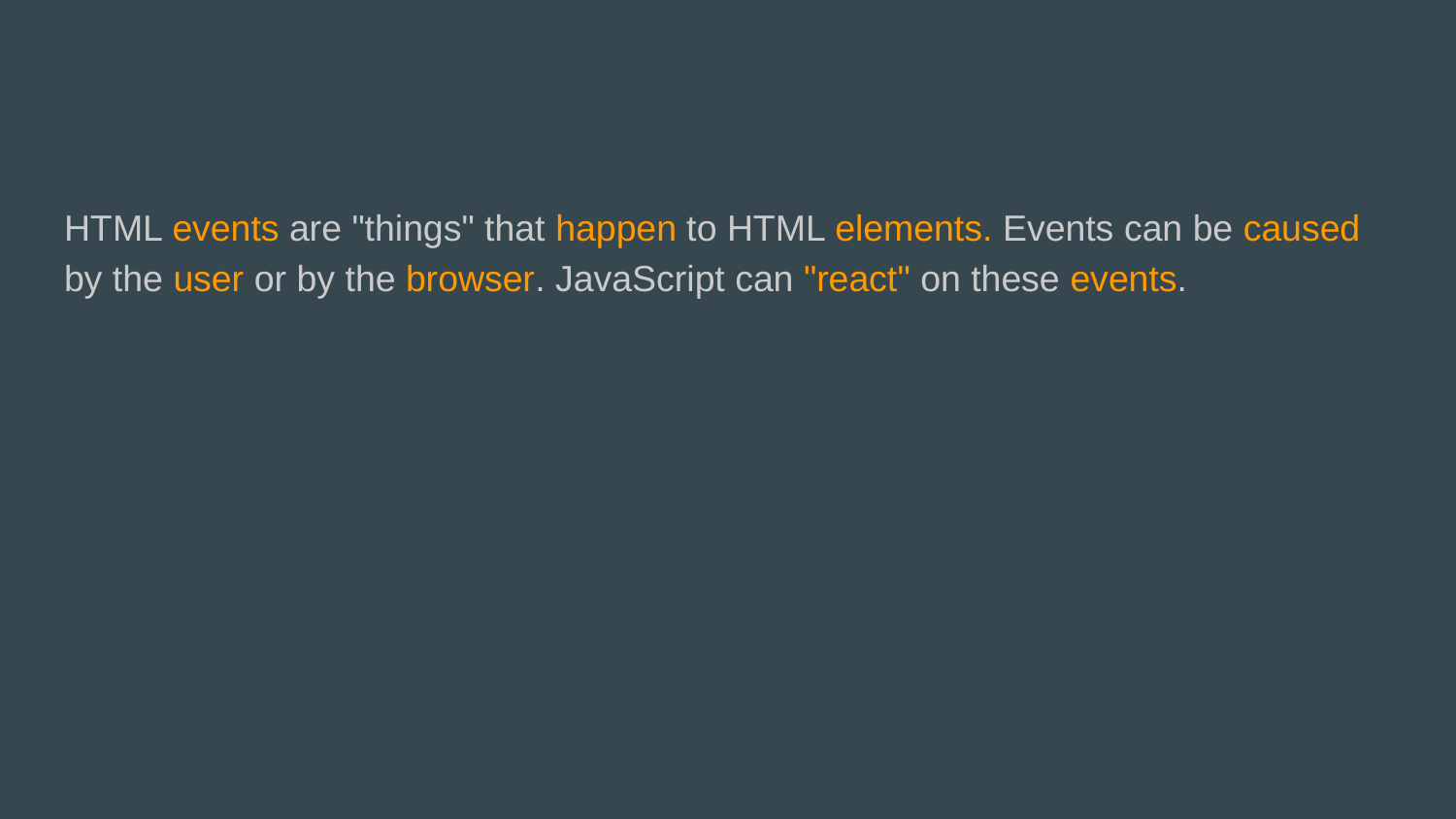

HTML events are "things" that happen to HTML elements. Events can be caused by the user or by the browser. JavaScript can "react" on these events.